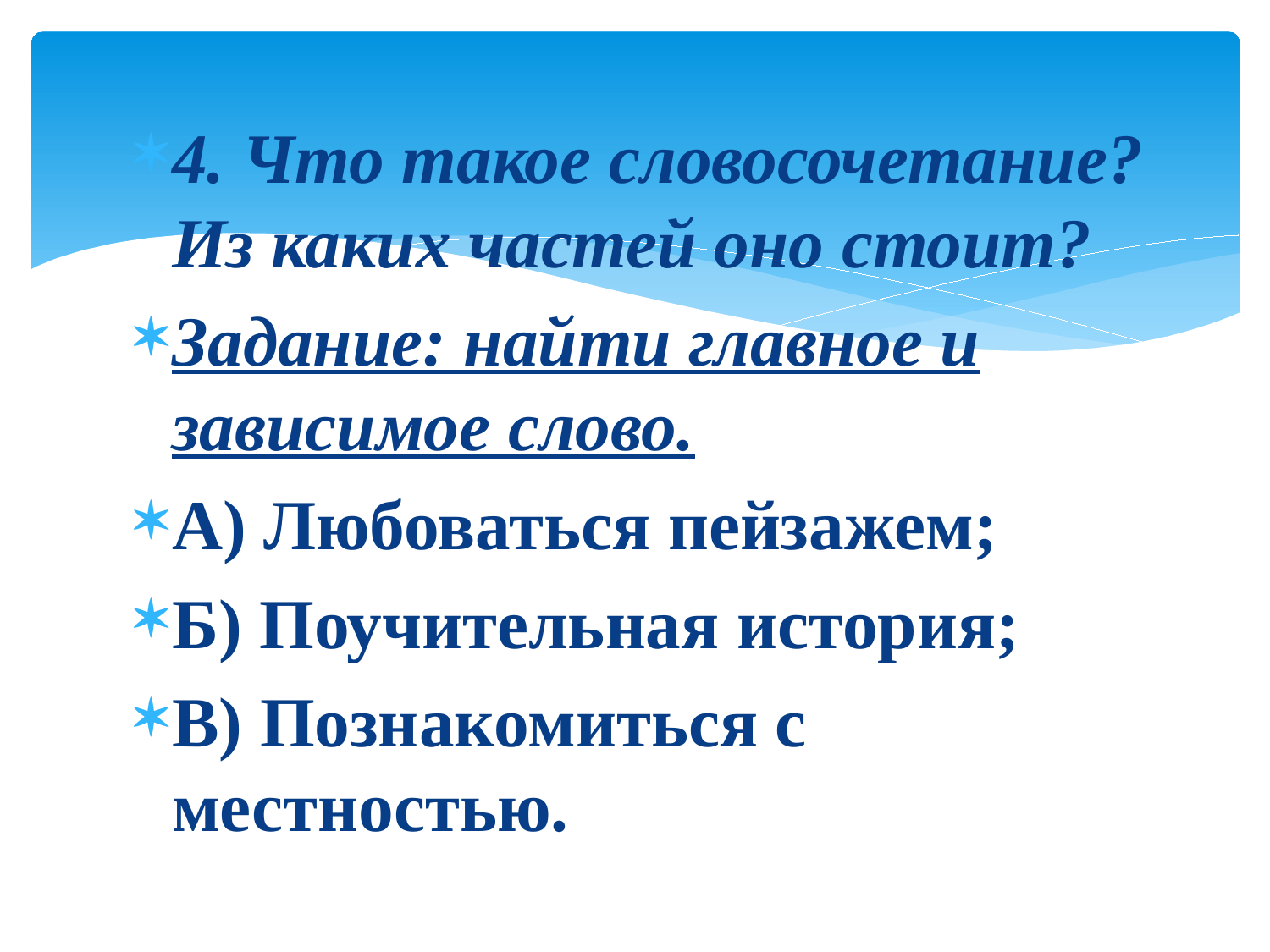

4. Что такое словосочетание? Из каких частей оно стоит?
Задание: найти главное и зависимое слово.
А) Любоваться пейзажем;
Б) Поучительная история;
В) Познакомиться с местностью.